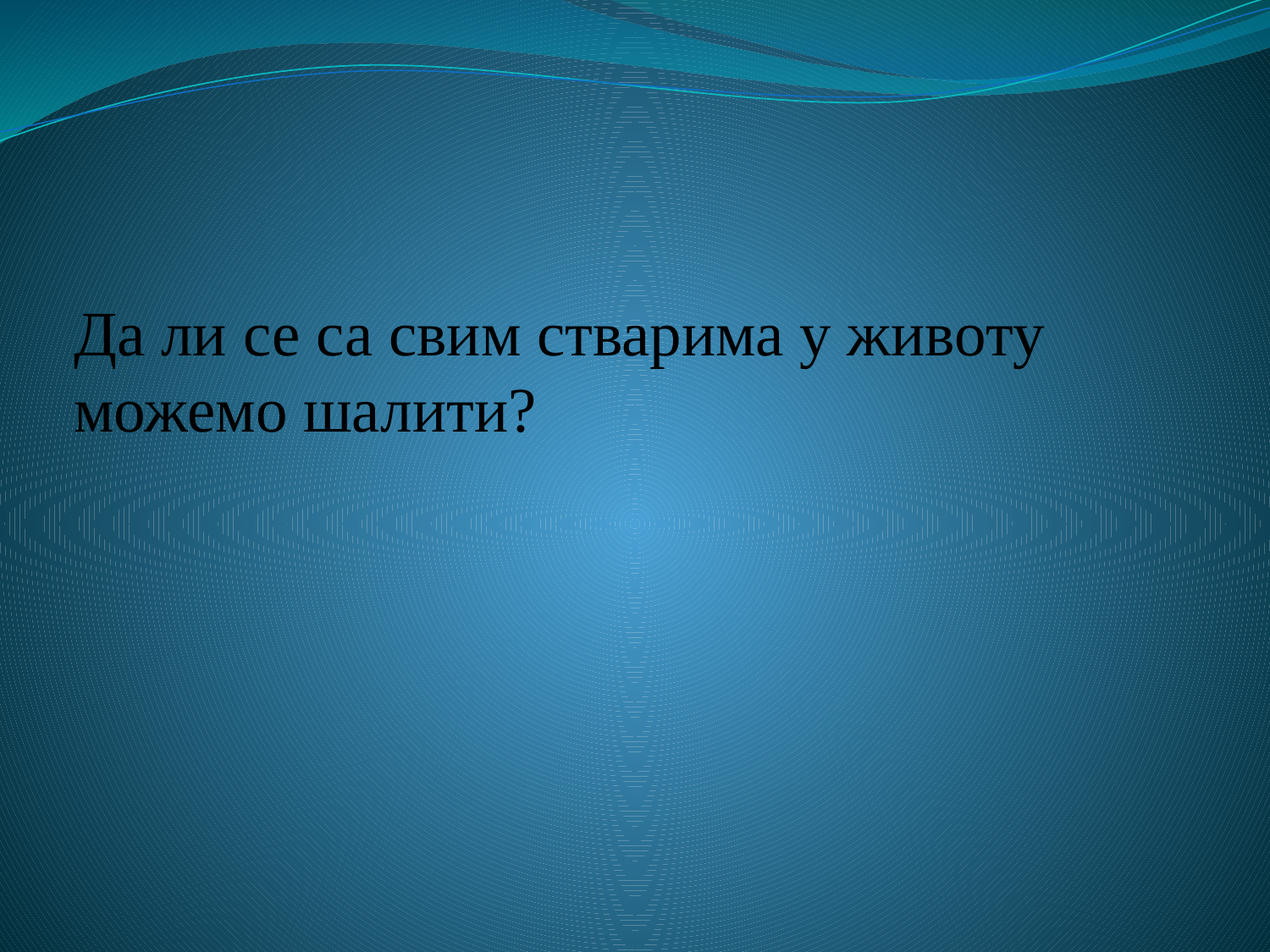

# Да ли се са свим стварима у животу можемо шалити?